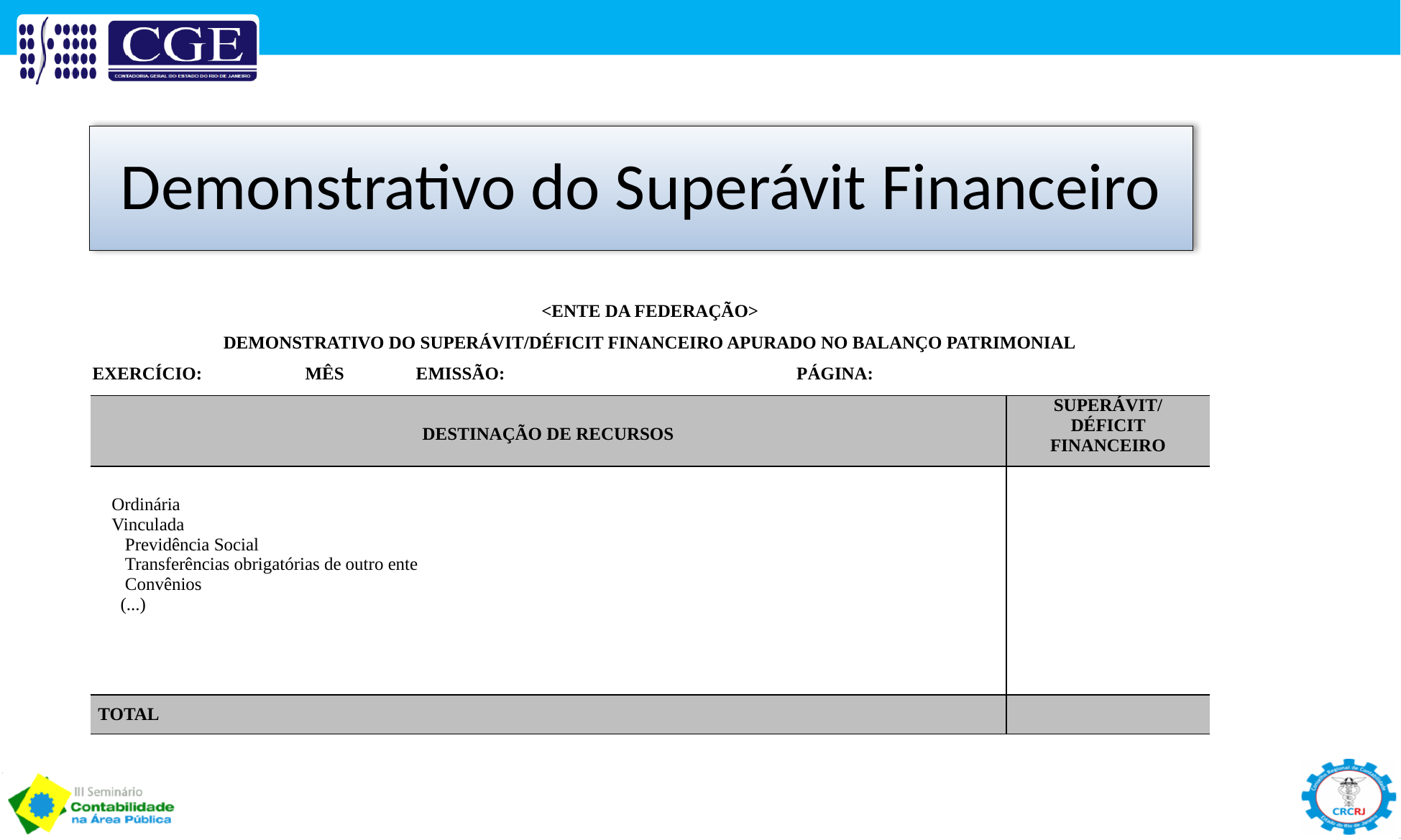

Demonstrativo do Superávit Financeiro
| <ENTE DA FEDERAÇÃO> |  |
| --- | --- |
| DEMONSTRATIVO DO SUPERÁVIT/DÉFICIT FINANCEIRO APURADO NO BALANÇO PATRIMONIAL |  |
| EXERCÍCIO: MÊS EMISSÃO: PÁGINA: |  |
| DESTINAÇÃO DE RECURSOS | SUPERÁVIT/ DÉFICIT FINANCEIRO |
| Ordinária Vinculada Previdência Social Transferências obrigatórias de outro ente Convênios (...) |  |
| TOTAL |  |